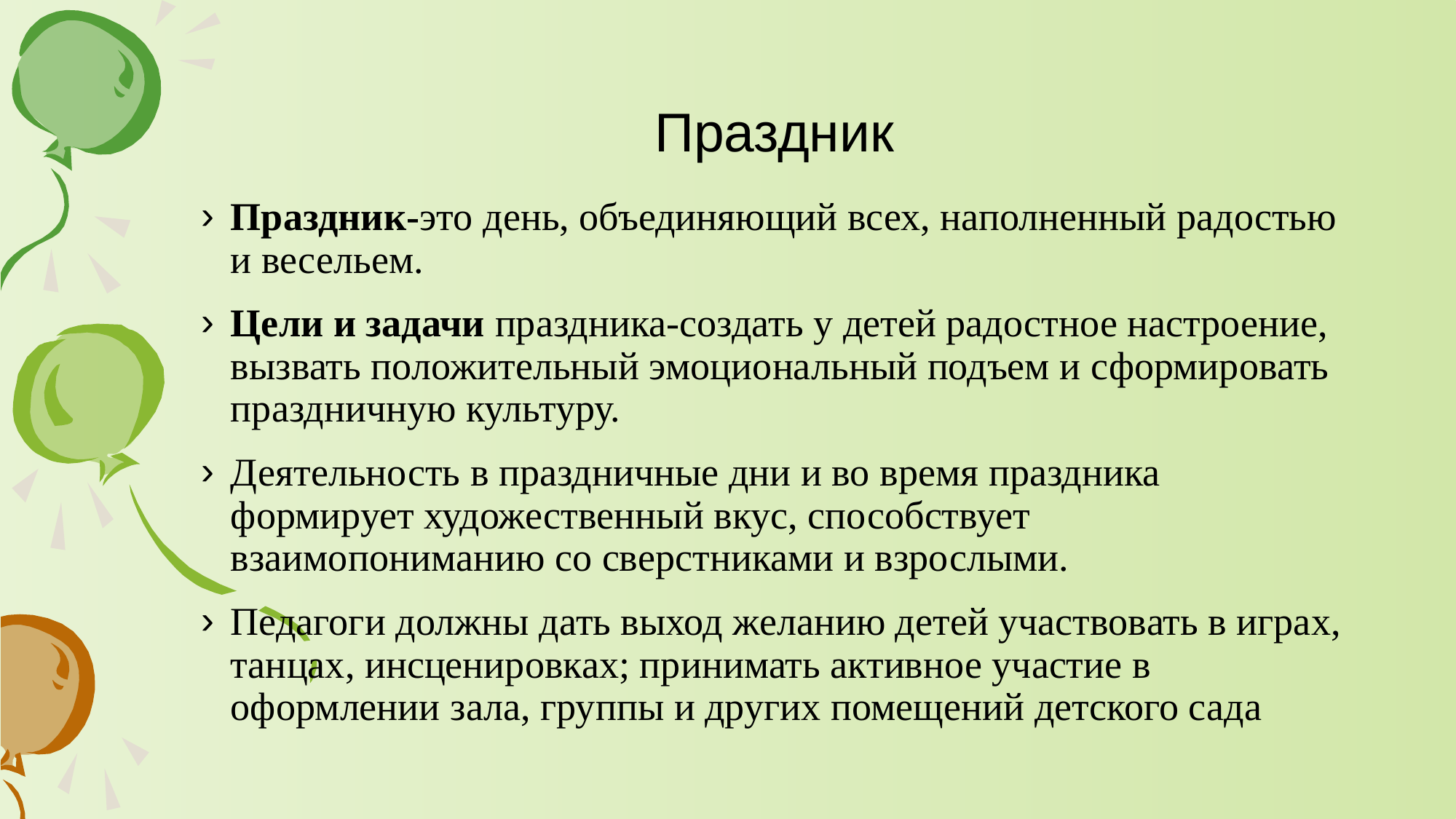

# Праздник
Праздник-это день, объединяющий всех, наполненный радостью и весельем.
Цели и задачи праздника-создать у детей радостное настроение, вызвать положительный эмоциональный подъем и сформировать праздничную культуру.
Деятельность в праздничные дни и во время праздника формирует художественный вкус, способствует взаимопониманию со сверстниками и взрослыми.
Педагоги должны дать выход желанию детей участвовать в играх, танцах, инсценировках; принимать активное участие в оформлении зала, группы и других помещений детского сада